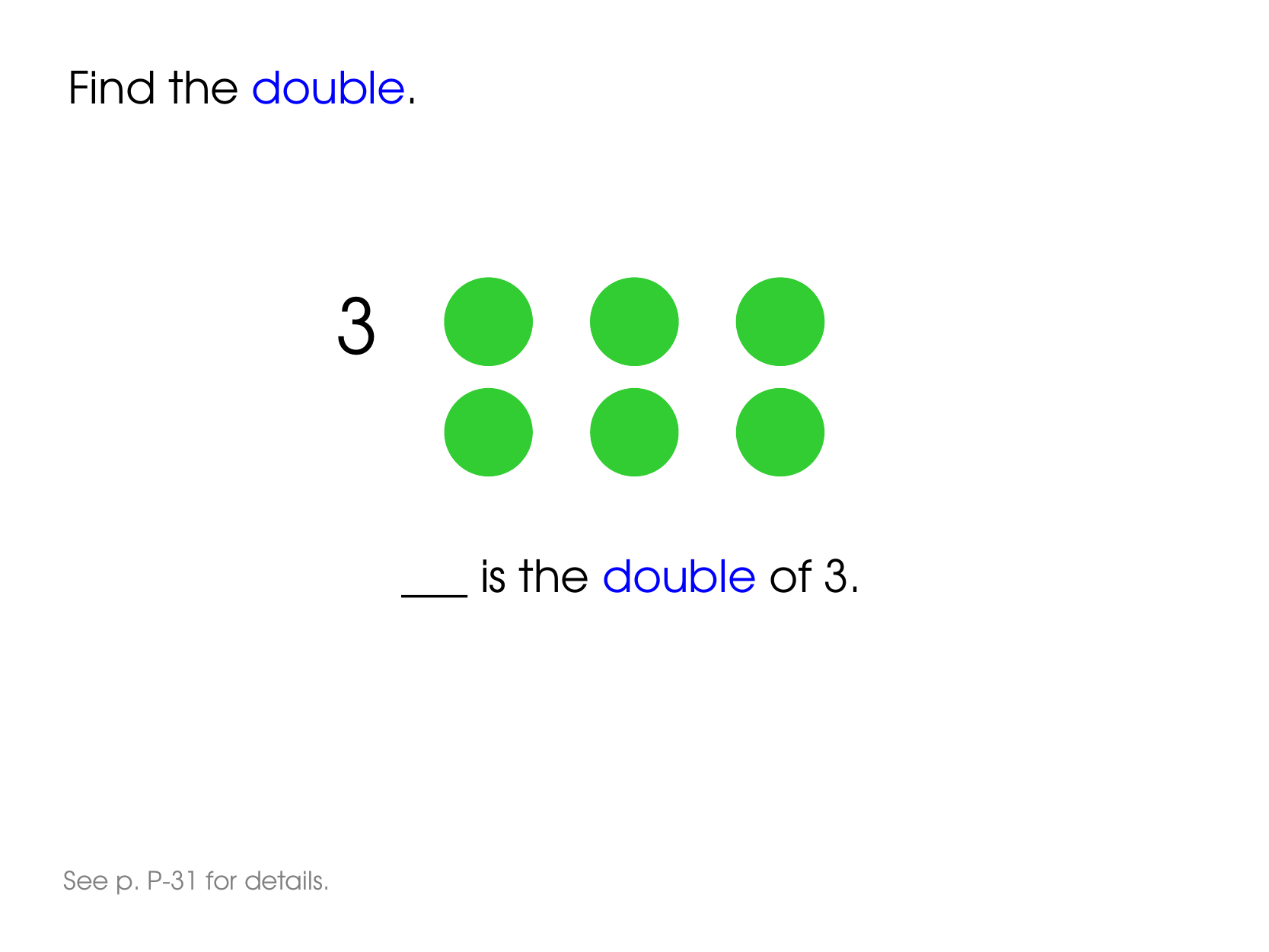

Find the double.
3

___ is the double of 3.
See p. P-31 for details.